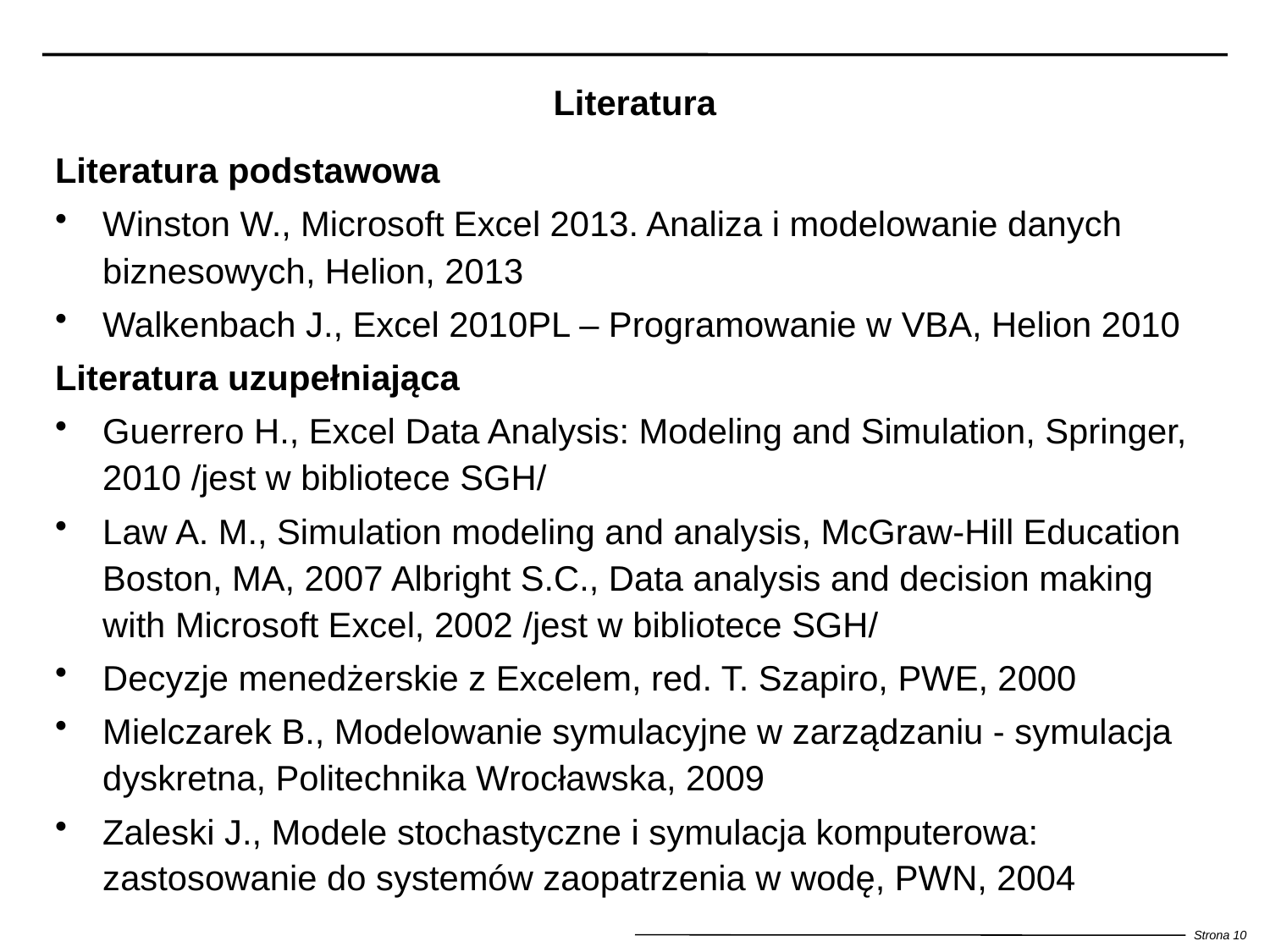

# Literatura
Literatura podstawowa
Winston W., Microsoft Excel 2013. Analiza i modelowanie danych biznesowych, Helion, 2013
Walkenbach J., Excel 2010PL – Programowanie w VBA, Helion 2010
Literatura uzupełniająca
Guerrero H., Excel Data Analysis: Modeling and Simulation, Springer, 2010 /jest w bibliotece SGH/
Law A. M., Simulation modeling and analysis, McGraw-Hill Education Boston, MA, 2007 Albright S.C., Data analysis and decision making with Microsoft Excel, 2002 /jest w bibliotece SGH/
Decyzje menedżerskie z Excelem, red. T. Szapiro, PWE, 2000
Mielczarek B., Modelowanie symulacyjne w zarządzaniu - symulacja dyskretna, Politechnika Wrocławska, 2009
Zaleski J., Modele stochastyczne i symulacja komputerowa: zastosowanie do systemów zaopatrzenia w wodę, PWN, 2004
Strona 10